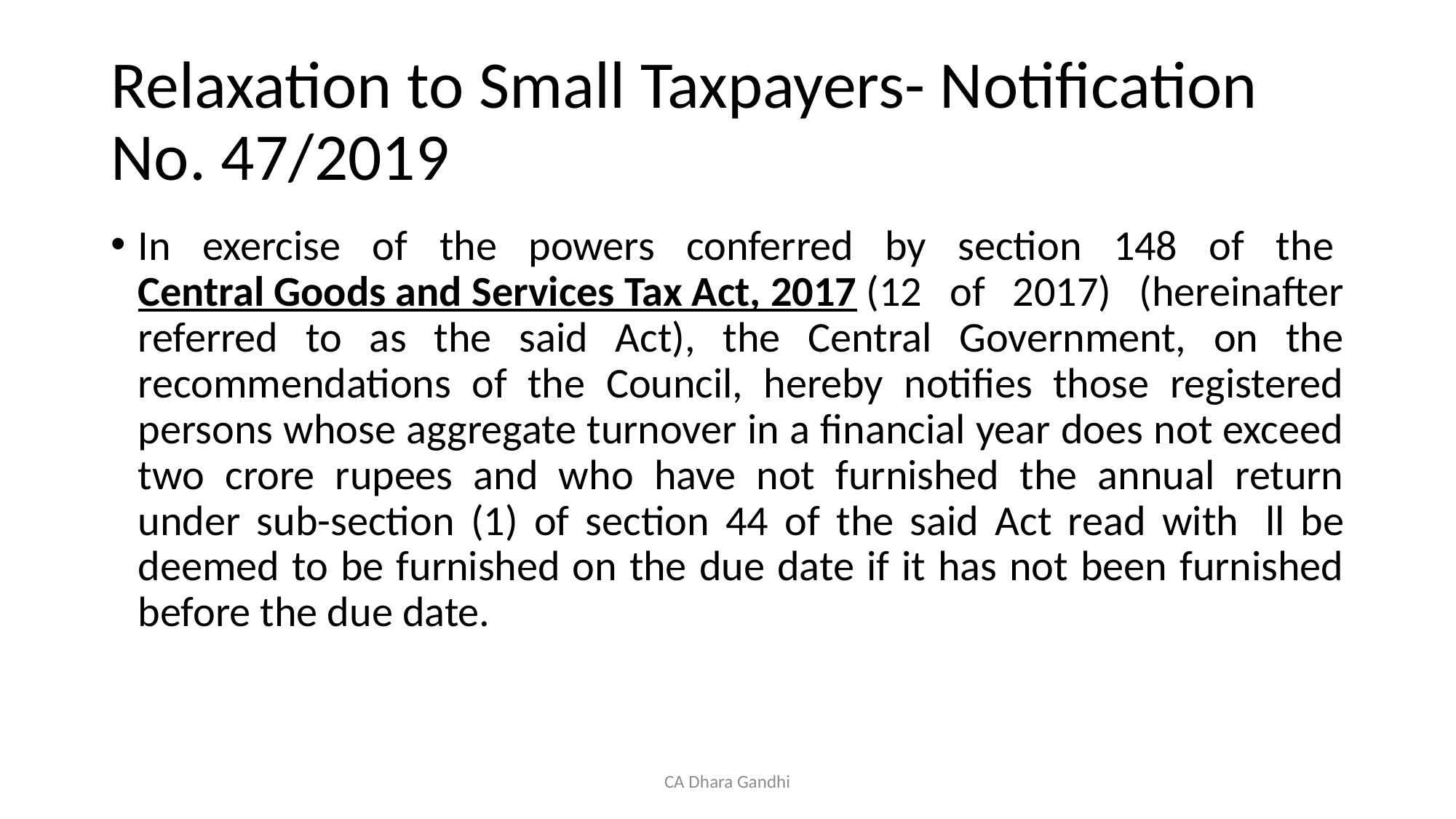

# Relaxation to Small Taxpayers- Notification No. 47/2019
In exercise of the powers conferred by section 148 of the Central Goods and Services Tax Act, 2017 (12 of 2017) (hereinafter referred to as the said Act), the Central Government, on the recommendations of the Council, hereby notifies those registered persons whose aggregate turnover in a financial year does not exceed two crore rupees and who have not furnished the annual return under sub-section (1) of section 44 of the said Act read with  ll be deemed to be furnished on the due date if it has not been furnished before the due date.
CA Dhara Gandhi